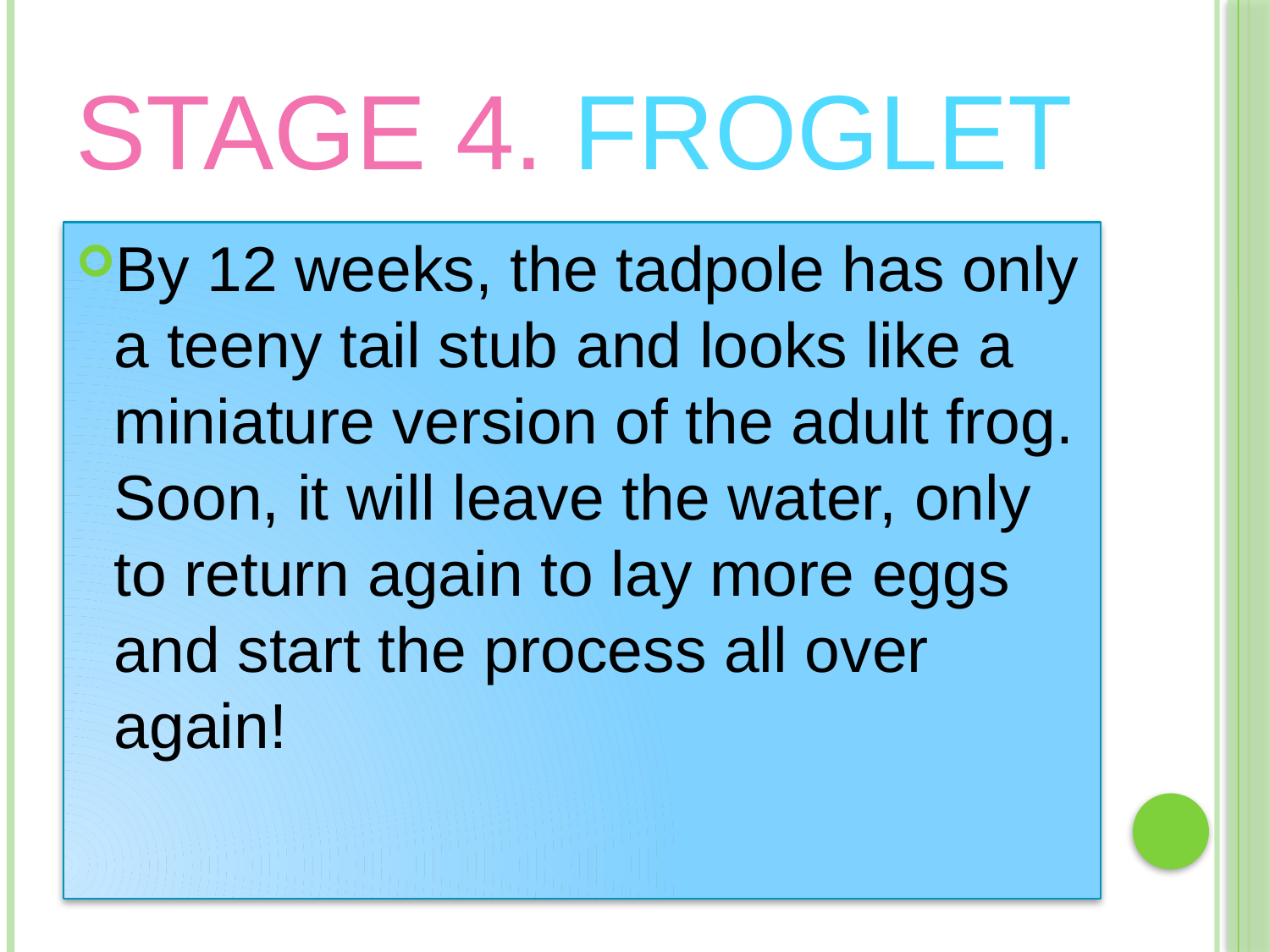

# Stage 4. Froglet
By 12 weeks, the tadpole has only a teeny tail stub and looks like a miniature version of the adult frog. Soon, it will leave the water, only to return again to lay more eggs and start the process all over again!